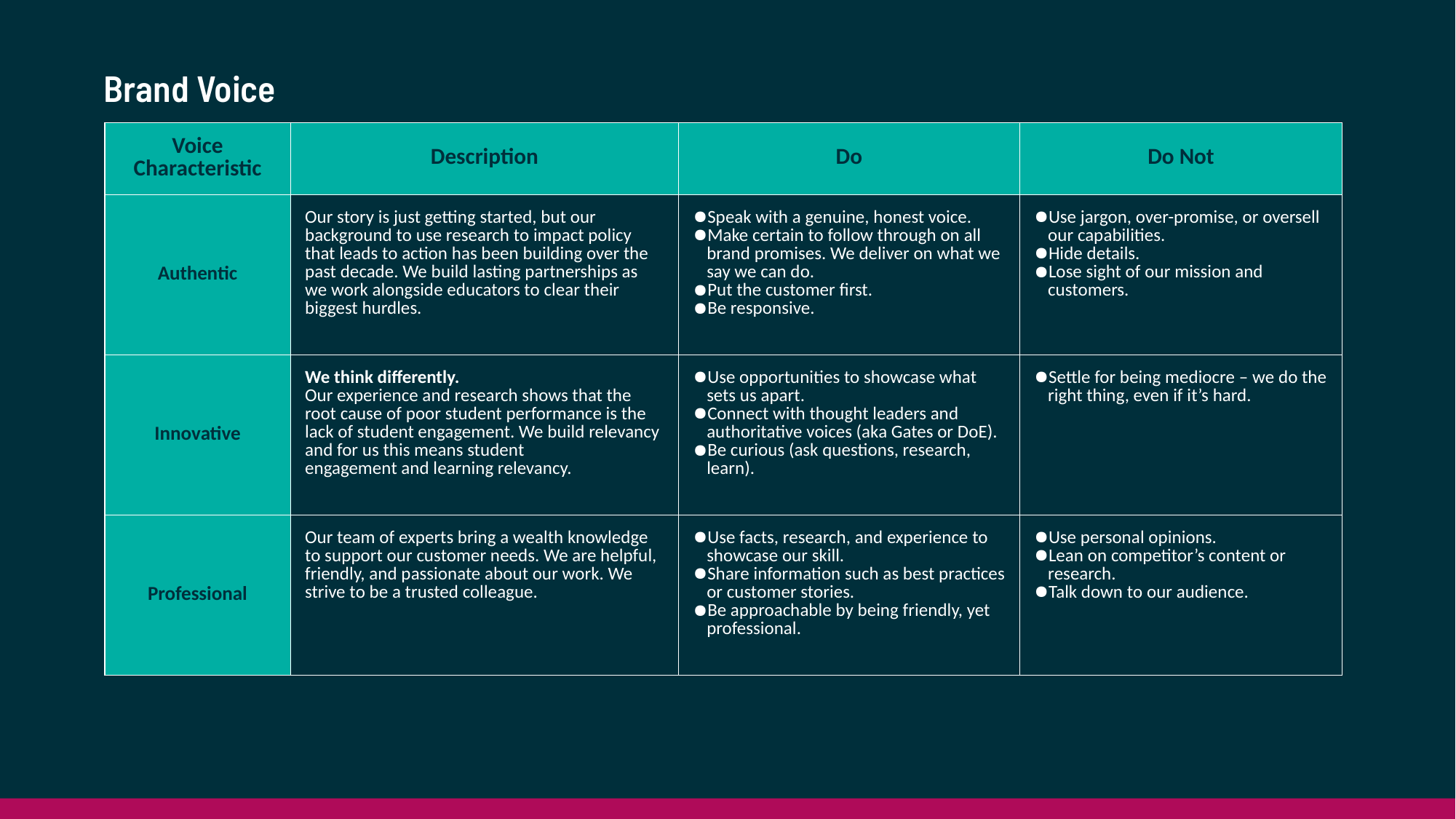

Brand Voice

| Voice Characteristic | Description | Do | Do Not |
| --- | --- | --- | --- |
| Authentic | Our story is just getting started, but our background to use research to impact policy that leads to action has been building over the past decade. We build lasting partnerships as we work alongside educators to clear their biggest hurdles. | Speak with a genuine, honest voice. Make certain to follow through on all brand promises. We deliver on what we say we can do. Put the customer first. Be responsive. | Use jargon, over-promise, or oversell our capabilities. Hide details. Lose sight of our mission and customers. |
| Innovative | We think differently. Our experience and research shows that the root cause of poor student performance is the lack of student engagement. We build relevancy and for us this means student engagement and learning relevancy. | Use opportunities to showcase what sets us apart. Connect with thought leaders and authoritative voices (aka Gates or DoE). Be curious (ask questions, research, learn). | Settle for being mediocre – we do the right thing, even if it’s hard. |
| Professional | Our team of experts bring a wealth knowledge to support our customer needs. We are helpful, friendly, and passionate about our work. We strive to be a trusted colleague. | Use facts, research, and experience to showcase our skill. Share information such as best practices or customer stories. Be approachable by being friendly, yet professional. | Use personal opinions. Lean on competitor’s content or research. Talk down to our audience. |